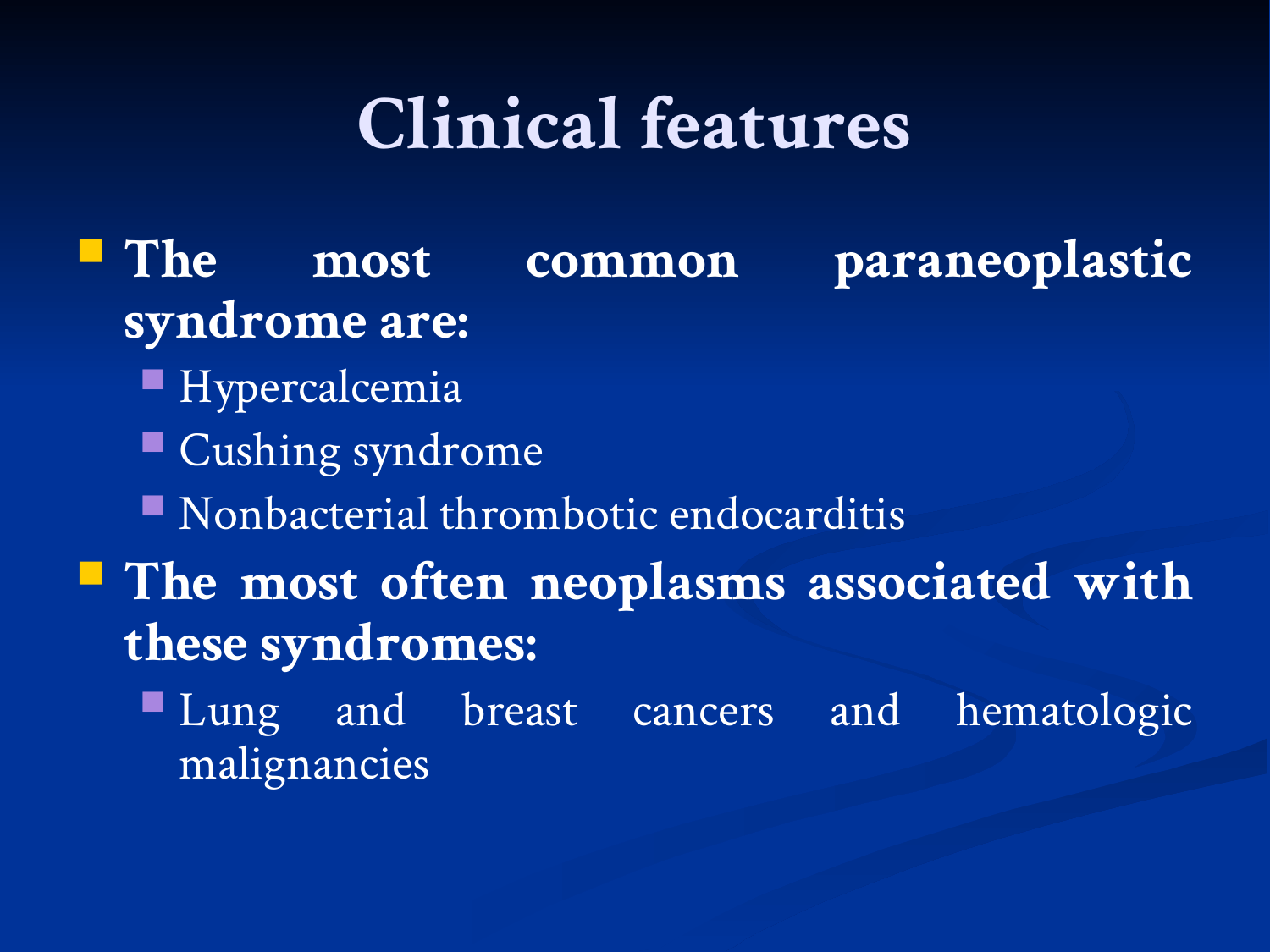

# Clinical features
The most common paraneoplastic syndrome are:
Hypercalcemia
Cushing syndrome
Nonbacterial thrombotic endocarditis
The most often neoplasms associated with these syndromes:
Lung and breast cancers and hematologic malignancies